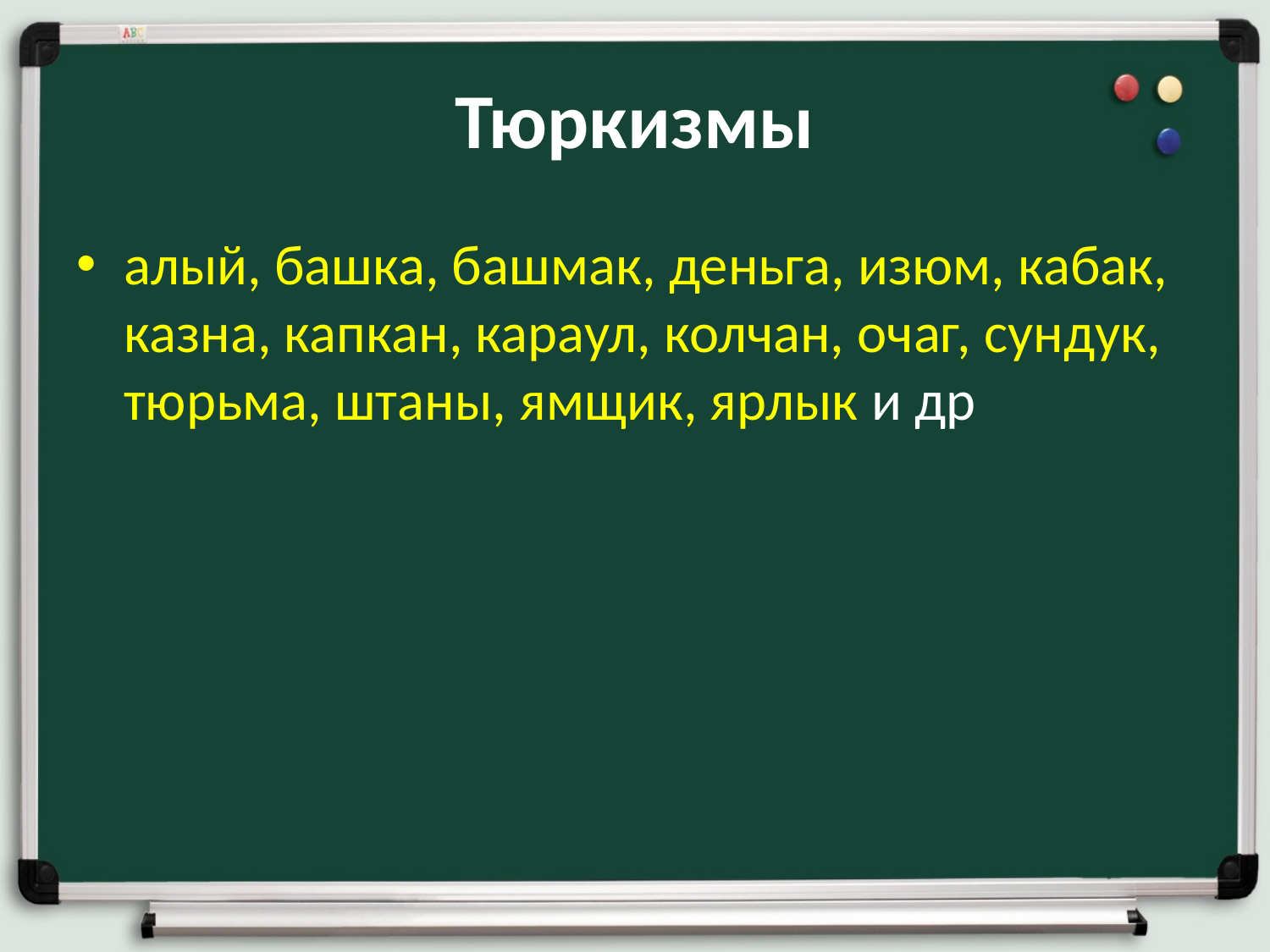

# Тюркизмы
алый, башка, башмак, деньга, изюм, кабак, казна, капкан, караул, колчан, очаг, сундук, тюрьма, штаны, ямщик, ярлык и др